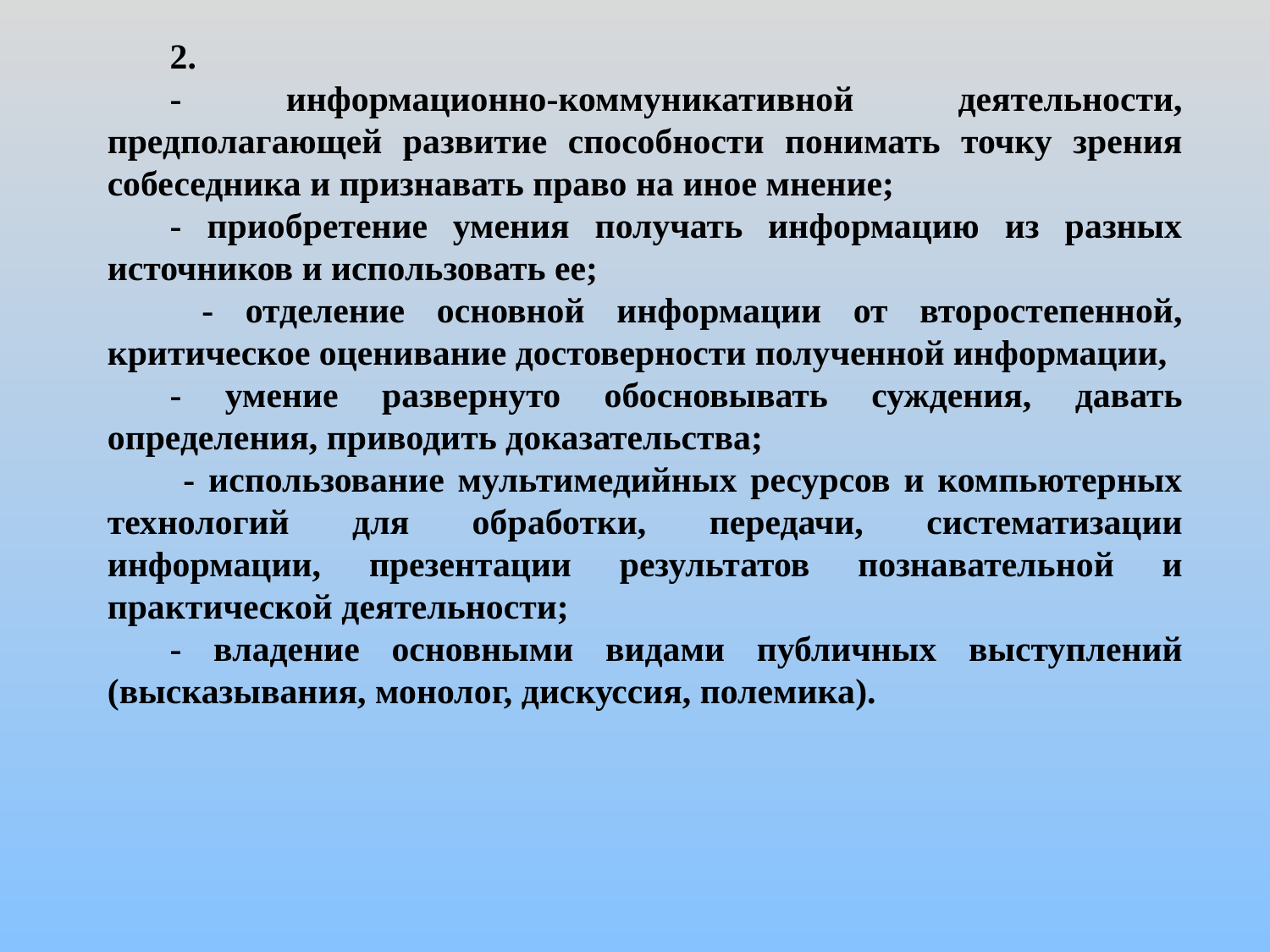

2.
- информационно-коммуникативной деятельности, предполагающей развитие способности понимать точку зрения собеседника и признавать право на иное мнение;
- приобретение умения получать информацию из разных источников и использовать ее;
 - отделение основной информации от второстепенной, критическое оценивание достоверности полученной информации,
- умение развернуто обосновывать суждения, давать определения, приводить доказательства;
 - использование мультимедийных ресурсов и компьютерных технологий для обработки, передачи, систематизации информации, презентации результатов познавательной и практической деятельности;
- владение основными видами публичных выступлений (высказывания, монолог, дискуссия, полемика).